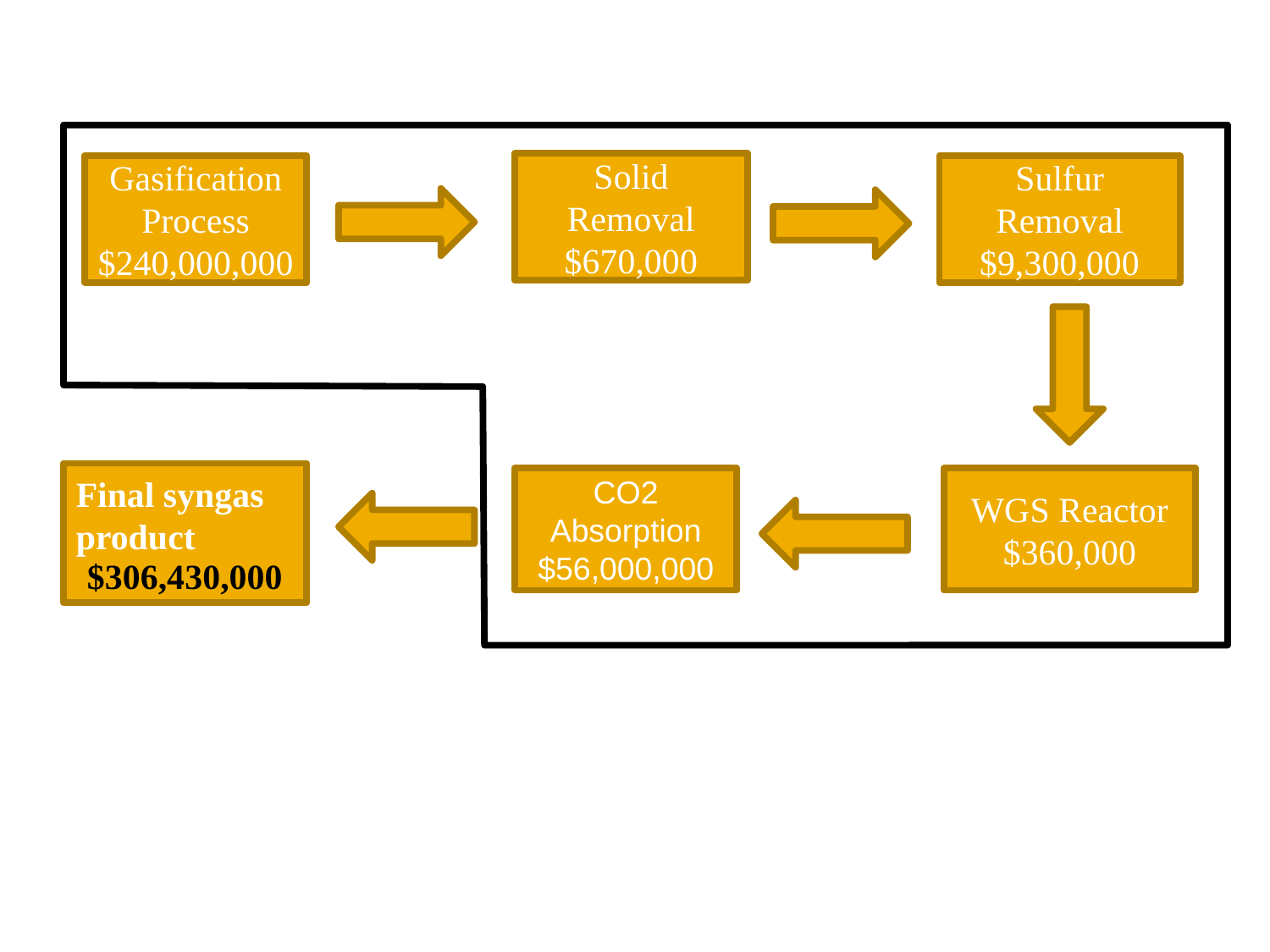

Solid Removal
$670,000
Gasification Process
$240,000,000
Sulfur Removal
$9,300,000

Final syngas
product

CO2 Absorption
$56,000,000

WGS Reactor
$360,000

$306,430,000